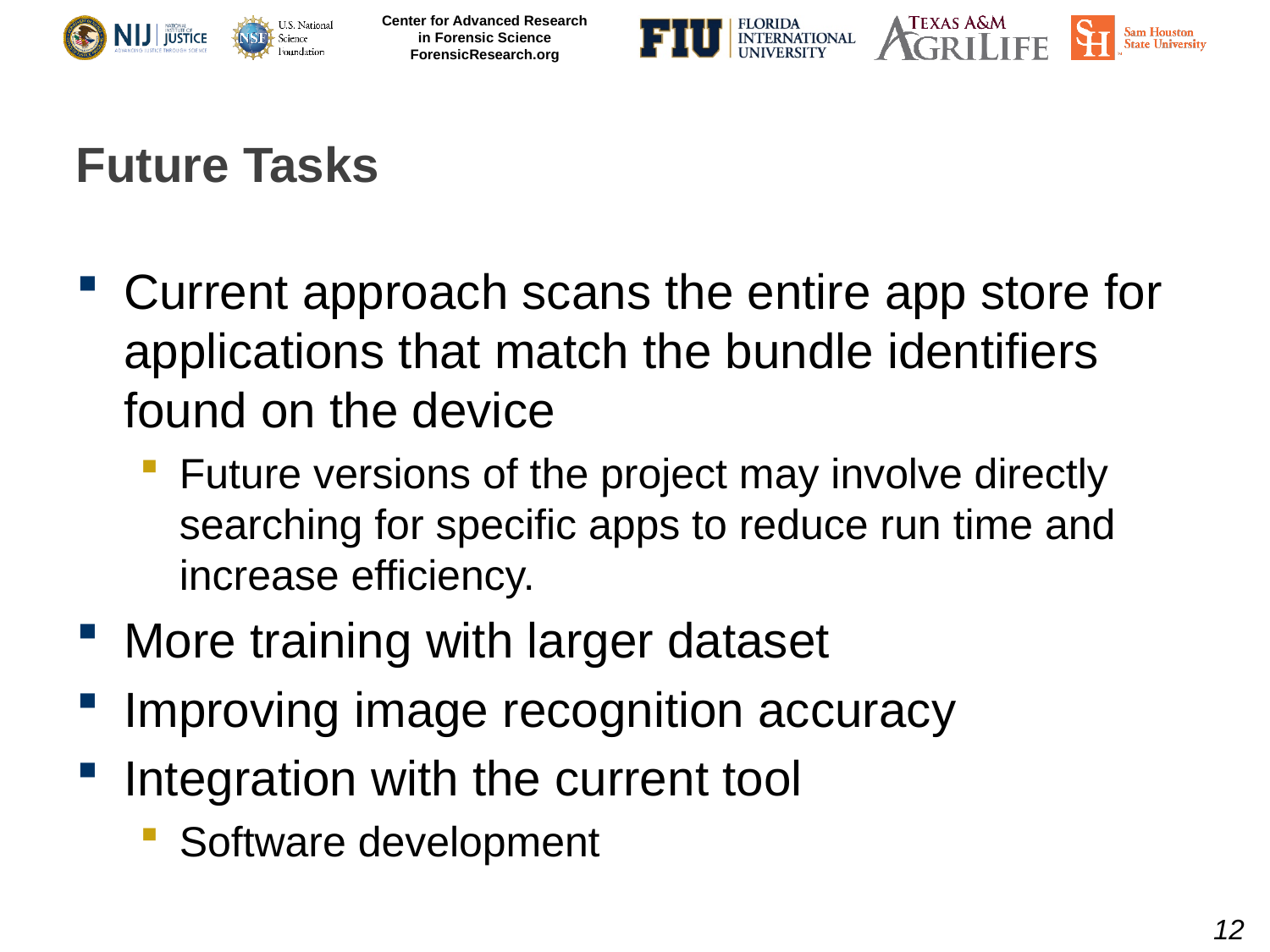

# Future Tasks
Current approach scans the entire app store for applications that match the bundle identifiers found on the device
Future versions of the project may involve directly searching for specific apps to reduce run time and increase efficiency.
More training with larger dataset
Improving image recognition accuracy
Integration with the current tool
Software development